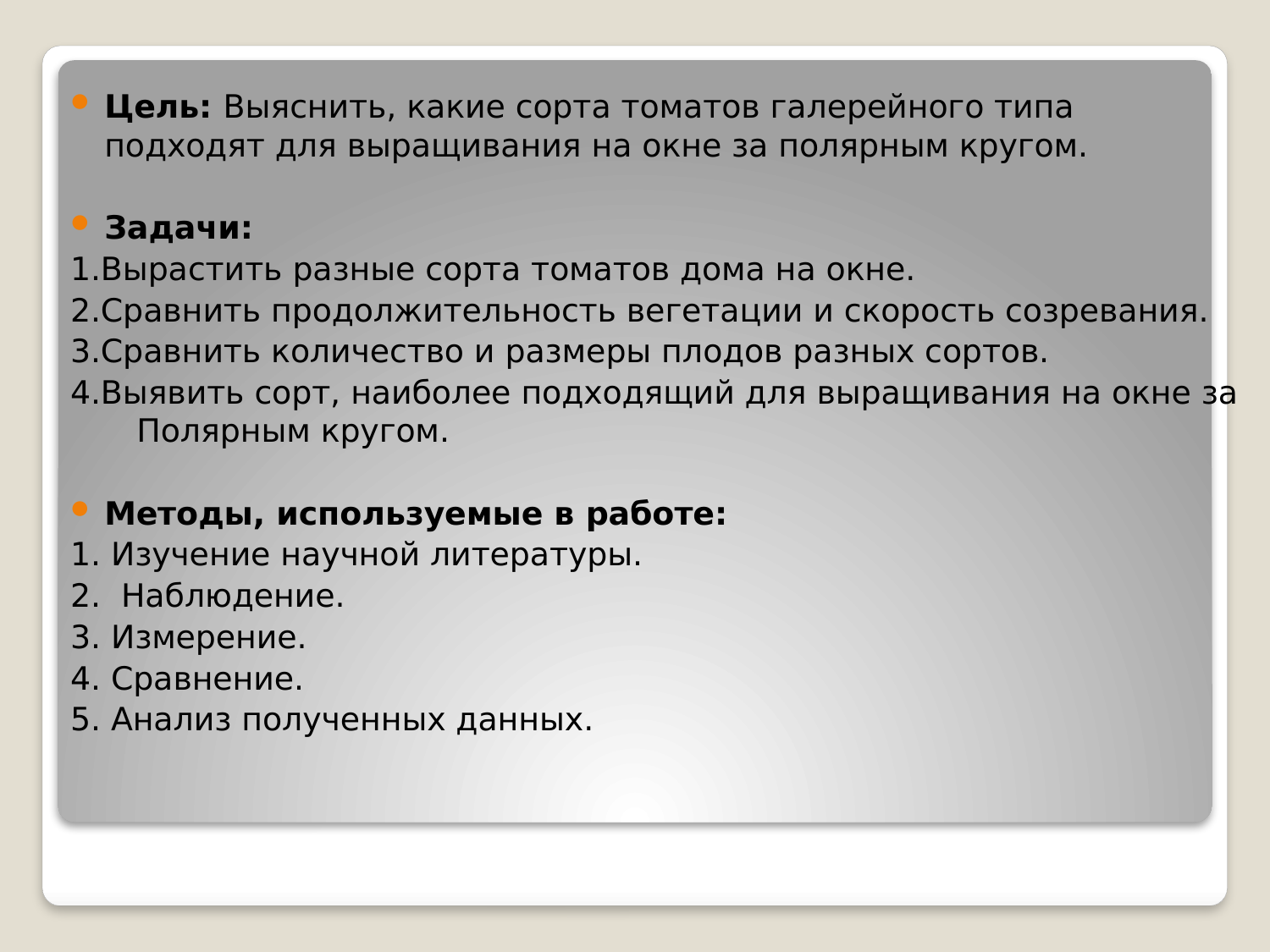

Цель: Выяснить, какие сорта томатов галерейного типа подходят для выращивания на окне за полярным кругом.

Задачи:
1.Вырастить разные сорта томатов дома на окне.
2.Сравнить продолжительность вегетации и скорость созревания.
3.Сравнить количество и размеры плодов разных сортов.
4.Выявить сорт, наиболее подходящий для выращивания на окне за Полярным кругом.

Методы, используемые в работе:
1. Изучение научной литературы.
2.  Наблюдение.
3. Измерение.
4. Сравнение.
5. Анализ полученных данных.

#